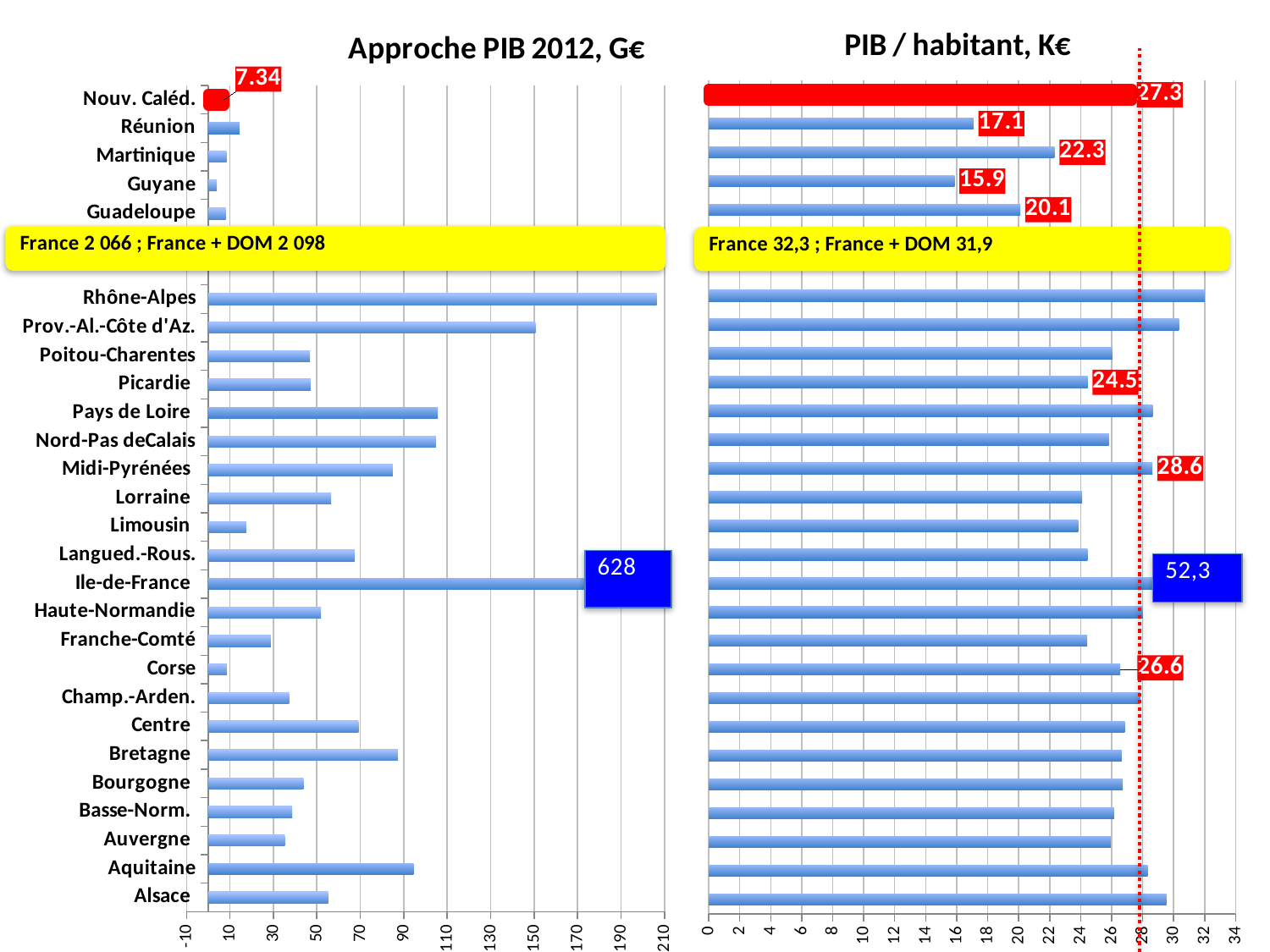

### Chart: PIB / habitant, K€

| Category | PIB 2012 K€ par habitant |
|---|---|
| Alsace  | 29.5284573650835 |
| Aquitaine | 28.32297973174056 |
| Auvergne  | 25.94525365372651 |
| Basse-Norm.  | 26.15694286122818 |
| Bourgogne  | 26.72748276310523 |
| Bretagne  | 26.65529619387899 |
| Centre  | 26.84720391435255 |
| Champ.-Arden. | 27.83318649512182 |
| Corse | 26.55375186960442 |
| Franche-Comté | 24.42863658864317 |
| Haute-Normandie | 28.02703898241808 |
| Ile-de-France  | 52.29842463891665 |
| Langued.-Rous. | 24.43276790718264 |
| Limousin  | 23.83911156824495 |
| Lorraine  | 24.09701955731032 |
| Midi-Pyrénées  | 28.62717801384947 |
| Nord-Pas deCalais | 25.8216439871706 |
| Pays de Loire  | 28.64606405889646 |
| Picardie  | 24.45021749020337 |
| Poitou-Charentes | 26.05837317741967 |
| Prov.-Al.-Côte d'Az. | 30.33702861451902 |
| Rhône-Alpes | 32.01048775682526 |
|  | None |
|  | None |
| Guadeloupe | 20.10775593797383 |
| Guyane | 15.85692094164955 |
| Martinique | 22.31229095591646 |
| Réunion | 17.08984240669577 |
| Nouv. Caléd. | 27.3 |

### Chart: Approche PIB 2012, G€

| Category | Approche PIB 2012 G€  |
|---|---|
| Alsace  | 55.18198385551919 |
| Aquitaine | 94.4609326846388 |
| Auvergne  | 35.27002970738312 |
| Basse-Norm.  | 38.66548066383896 |
| Bourgogne  | 43.79276668748583 |
| Bretagne  | 87.2519272091605 |
| Centre  | 69.19797006194194 |
| Champ.-Arden. | 37.2441991792254 |
| Corse | 8.57930479905423 |
| Franche-Comté | 28.79982353390557 |
| Haute-Normandie | 51.90352573489087 |
| Ile-de-France  | 627.8466147688914 |
| Langued.-Rous. | 67.37477460459405 |
| Limousin  | 17.5427254208401 |
| Lorraine  | 56.53864421116074 |
| Midi-Pyrénées  | 84.9412171253275 |
| Nord-Pas deCalais | 104.792804085742 |
| Pays de Loire  | 105.6886507330565 |
| Picardie  | 47.1250313377906 |
| Poitou-Charentes | 46.81214756060474 |
| Prov.-Al.-Côte d'Az. | 150.6190695500523 |
| Rhône-Alpes | 206.4331067152353 |
|  | None |
|  | None |
| Guadeloupe | 8.118506459956931 |
| Guyane | 3.97020829460739 |
| Martinique | 8.508256661055798 |
| Réunion | 14.44081429460348 |
| Nouv. Caléd. | 7.33824 |